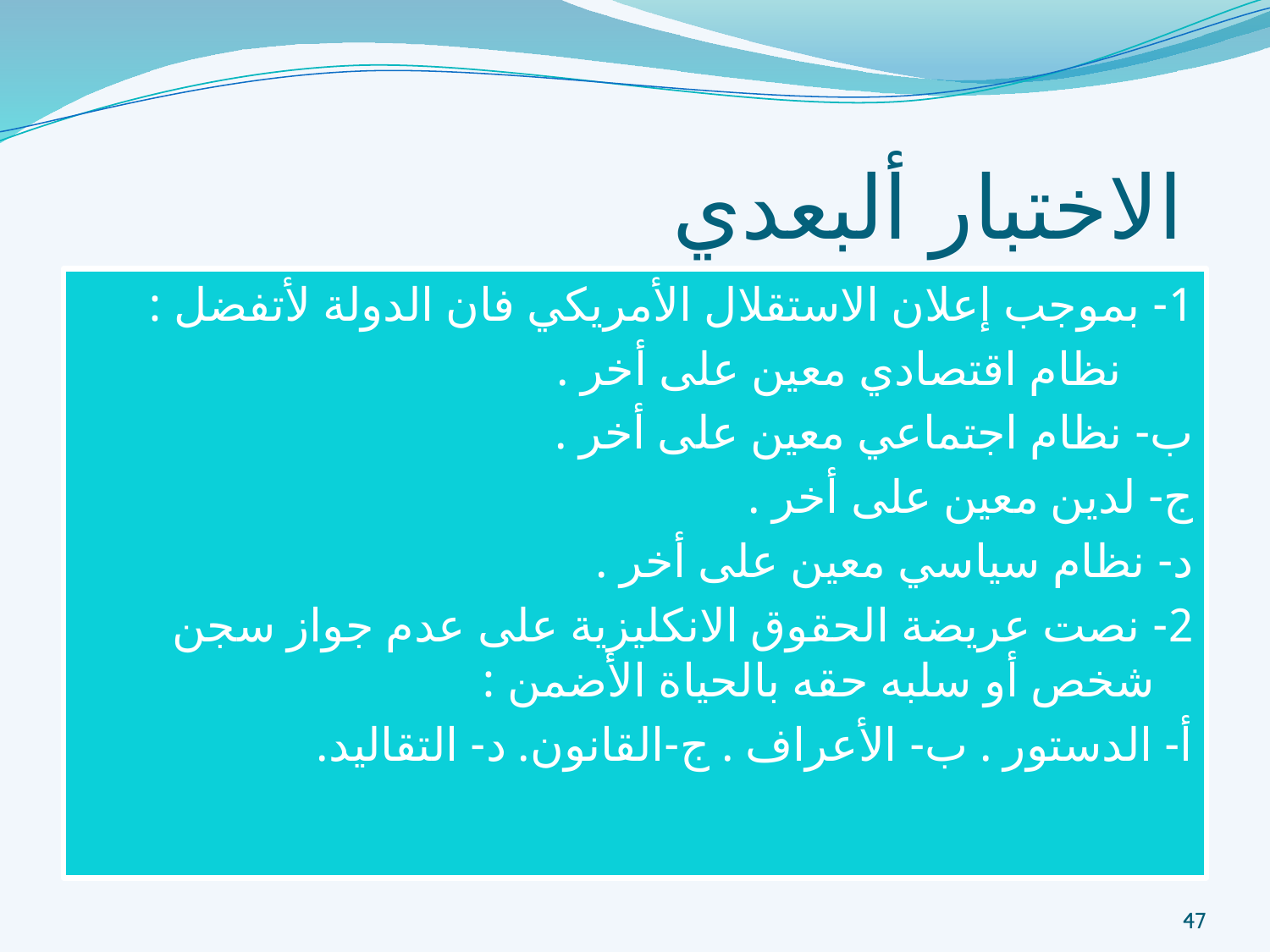

# الاختبار ألبعدي
1- بموجب إعلان الاستقلال الأمريكي فان الدولة لأتفضل :
نظام اقتصادي معين على أخر .
ب- نظام اجتماعي معين على أخر .
ج- لدين معين على أخر .
د- نظام سياسي معين على أخر .
2- نصت عريضة الحقوق الانكليزية على عدم جواز سجن شخص أو سلبه حقه بالحياة الأضمن :
أ- الدستور . ب- الأعراف . ج-القانون. د- التقاليد.

47